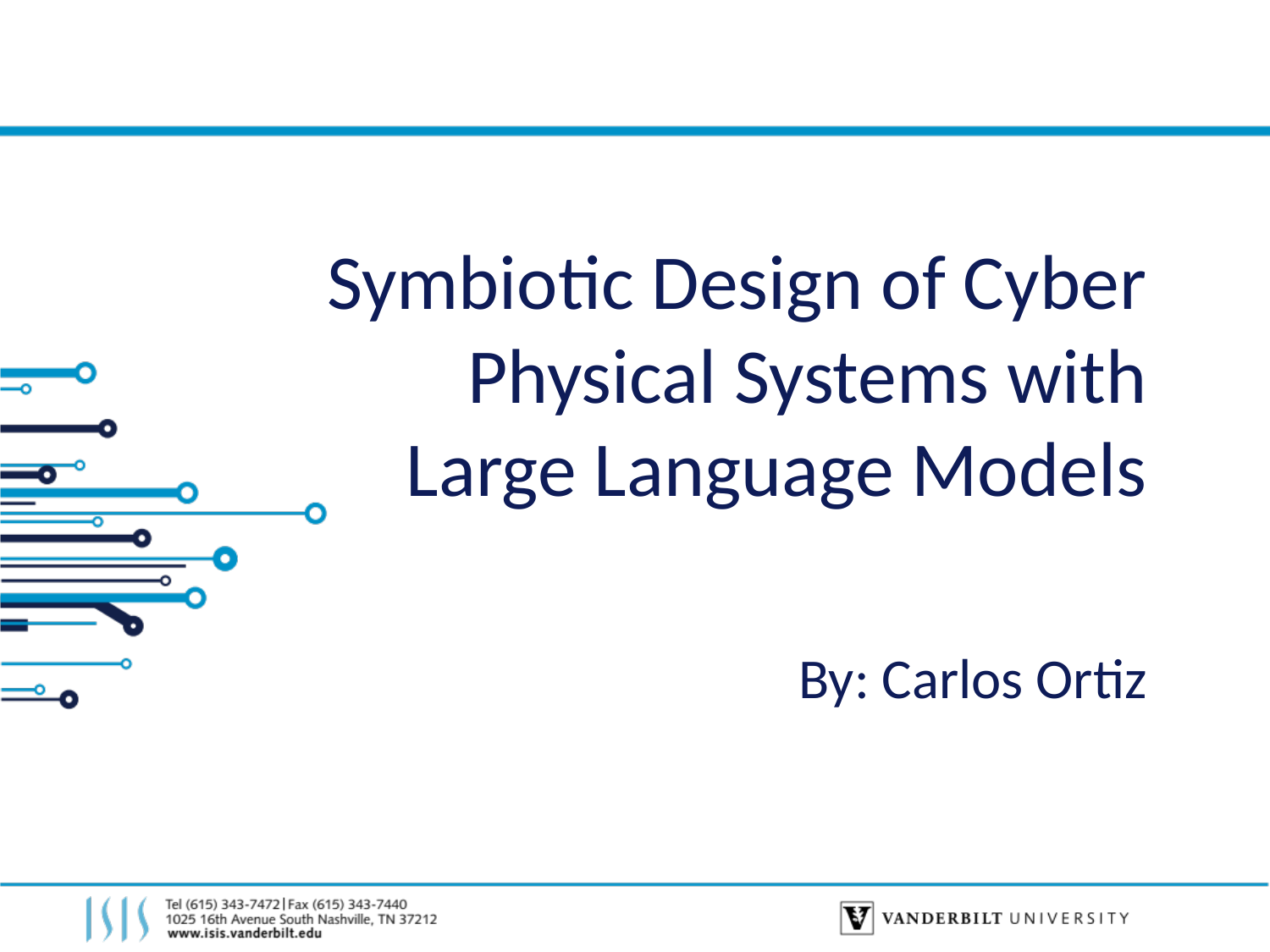

# Symbiotic Design of Cyber Physical Systems with Large Language Models
By: Carlos Ortiz